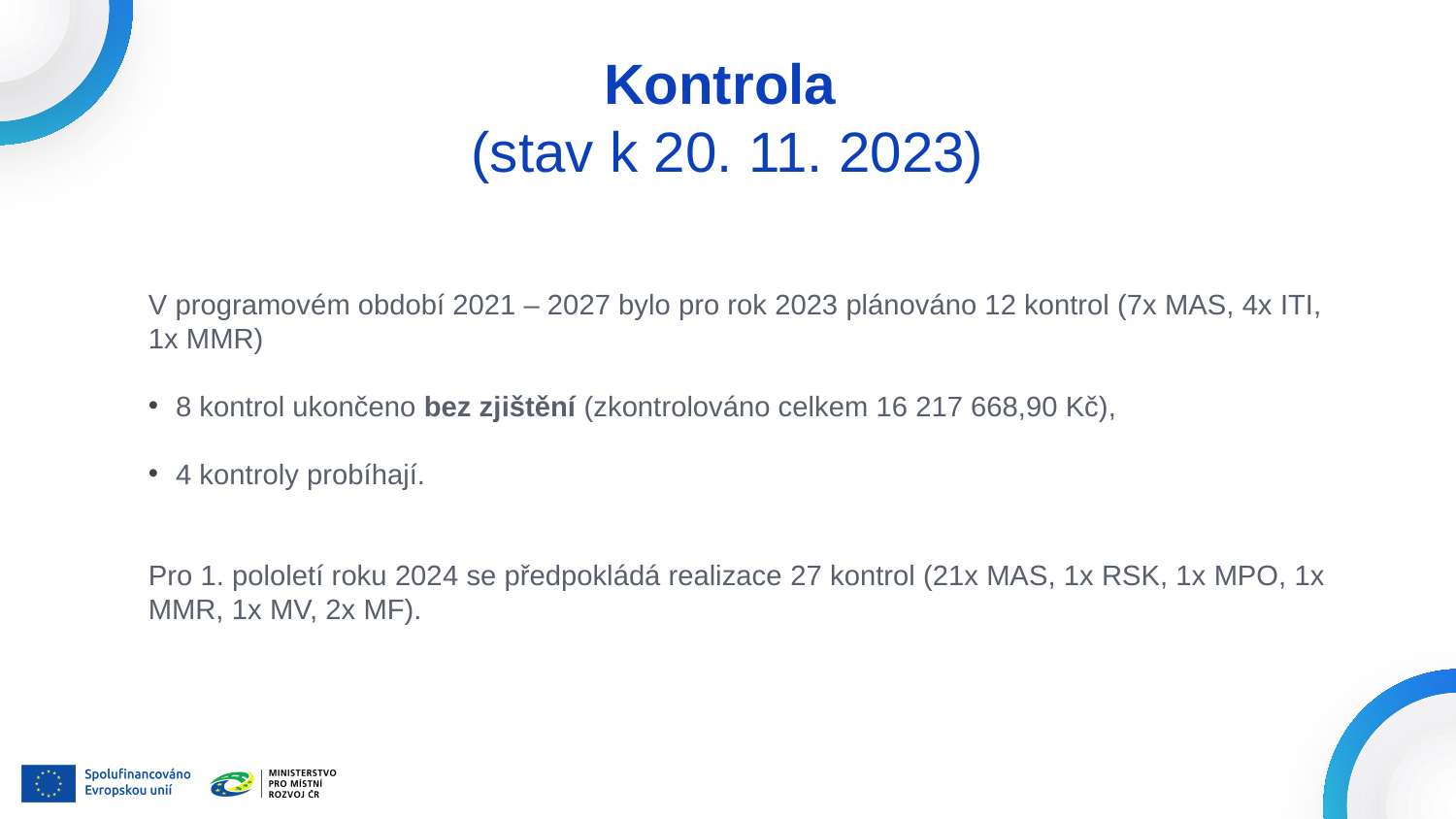

# Kontrola (stav k 20. 11. 2023)
V programovém období 2021 – 2027 bylo pro rok 2023 plánováno 12 kontrol (7x MAS, 4x ITI, 1x MMR)

8 kontrol ukončeno bez zjištění (zkontrolováno celkem 16 217 668,90 Kč),

4 kontroly probíhají.

Pro 1. pololetí roku 2024 se předpokládá realizace 27 kontrol (21x MAS, 1x RSK, 1x MPO, 1x MMR, 1x MV, 2x MF).